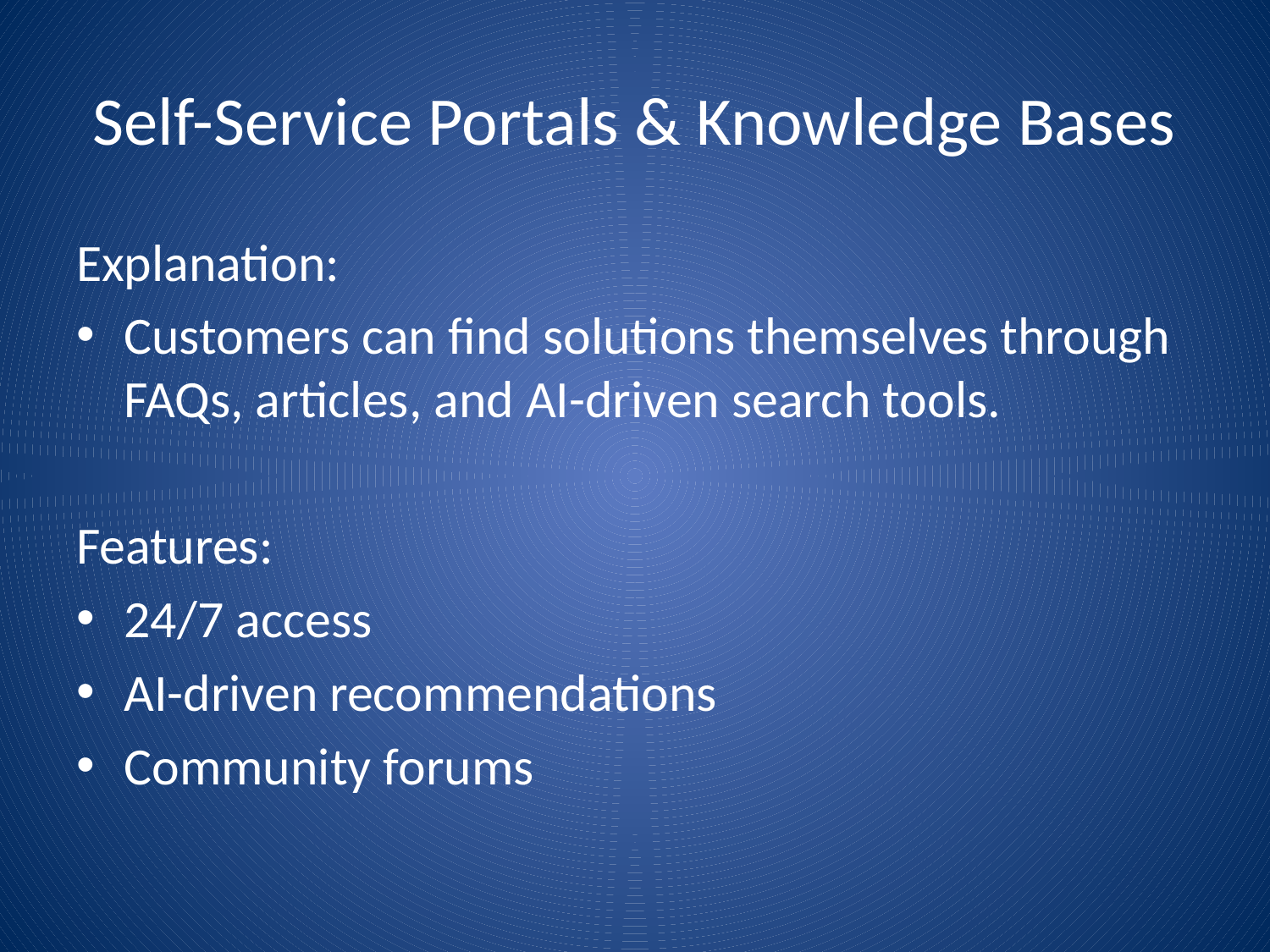

# Self-Service Portals & Knowledge Bases
Explanation:
Customers can find solutions themselves through FAQs, articles, and AI-driven search tools.

Features:
24/7 access
AI-driven recommendations
Community forums